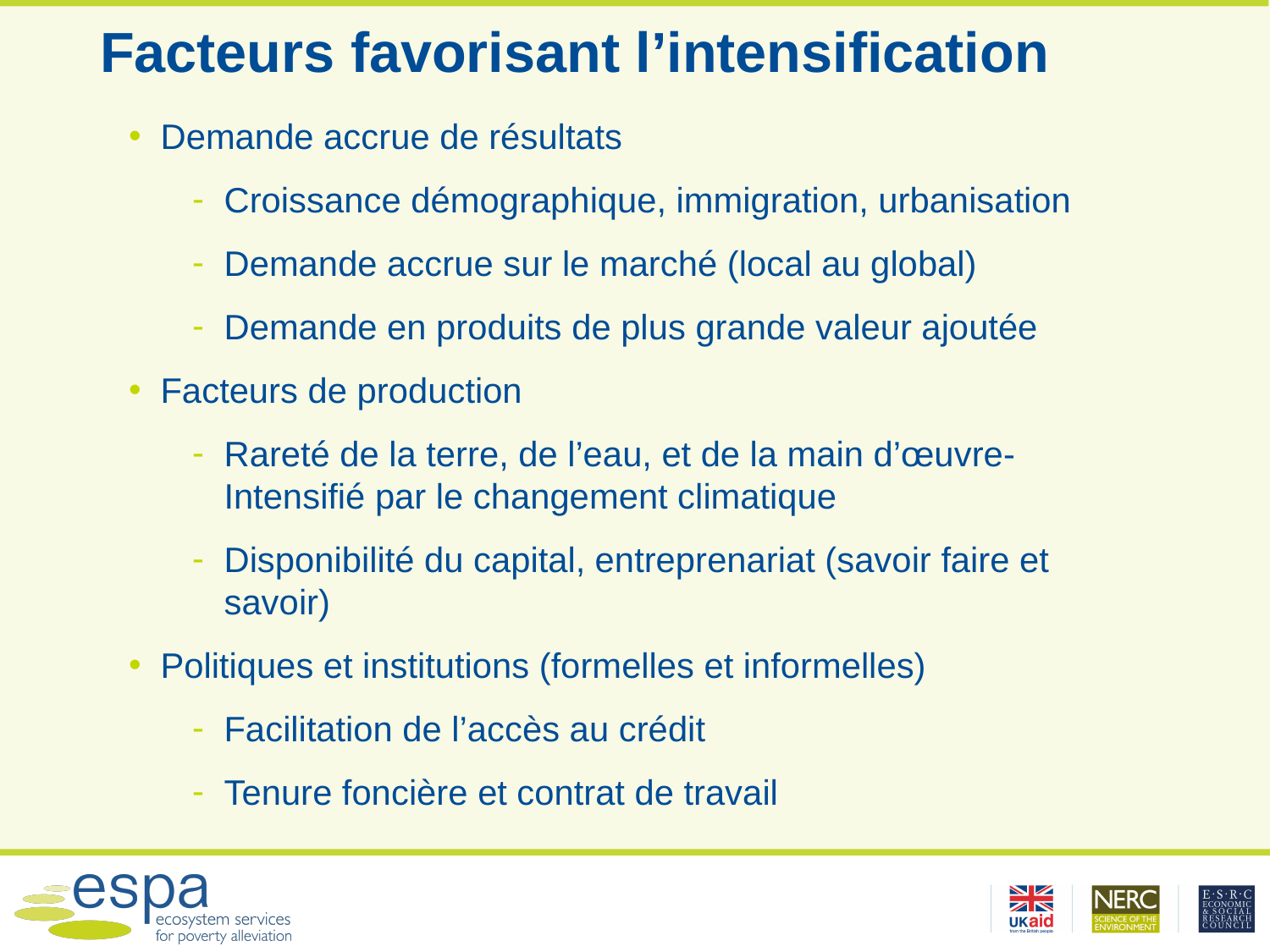

# Facteurs favorisant l’intensification
Demande accrue de résultats
Croissance démographique, immigration, urbanisation
Demande accrue sur le marché (local au global)
Demande en produits de plus grande valeur ajoutée
Facteurs de production
Rareté de la terre, de l’eau, et de la main d’œuvre-Intensifié par le changement climatique
Disponibilité du capital, entreprenariat (savoir faire et savoir)
Politiques et institutions (formelles et informelles)
Facilitation de l’accès au crédit
Tenure foncière et contrat de travail